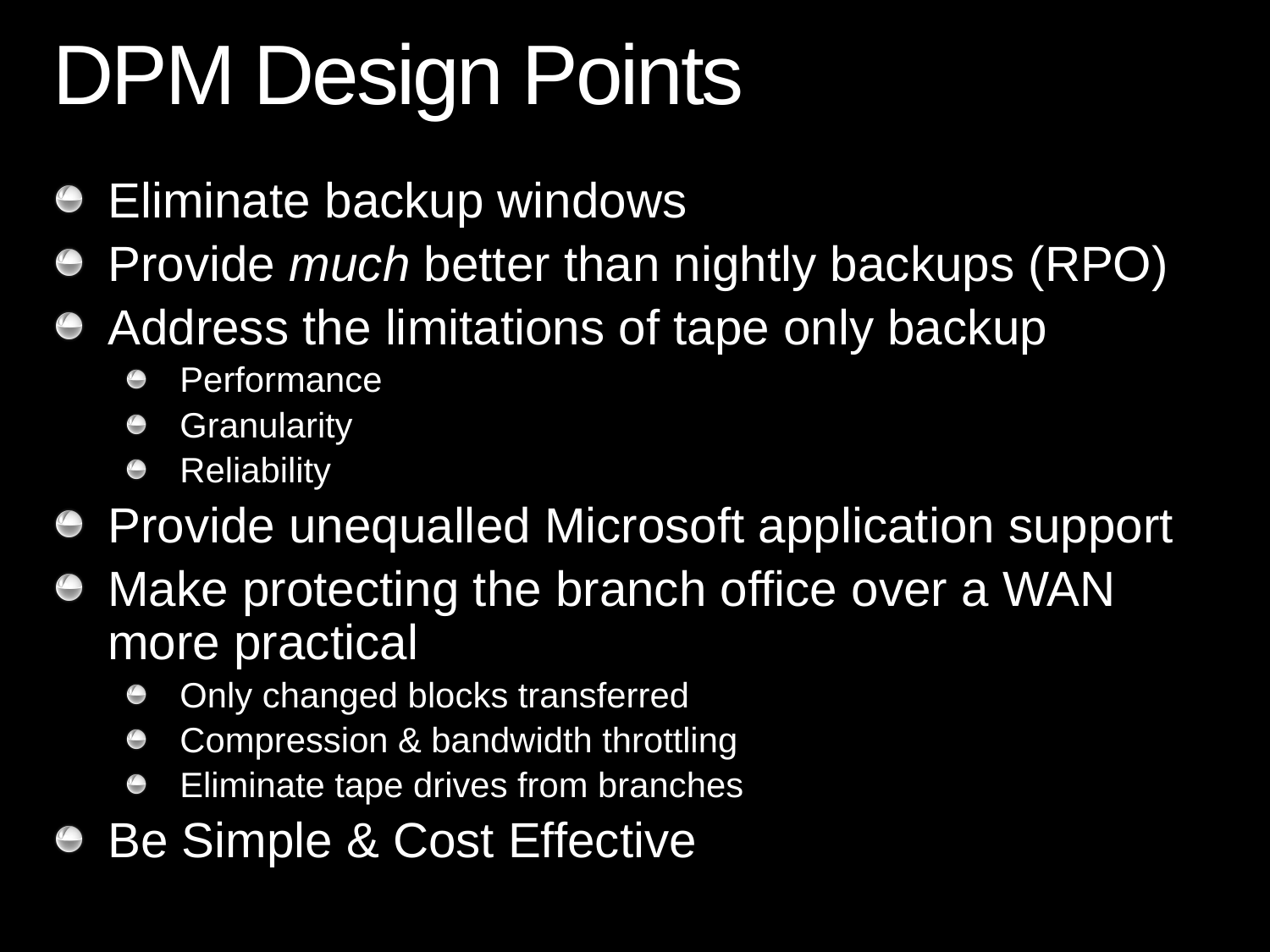

# DPM Design Points
Eliminate backup windows
Provide much better than nightly backups (RPO)
Address the limitations of tape only backup
Performance
Granularity
Reliability
Provide unequalled Microsoft application support
Make protecting the branch office over a WAN more practical
Only changed blocks transferred
Compression & bandwidth throttling
Eliminate tape drives from branches
Be Simple & Cost Effective